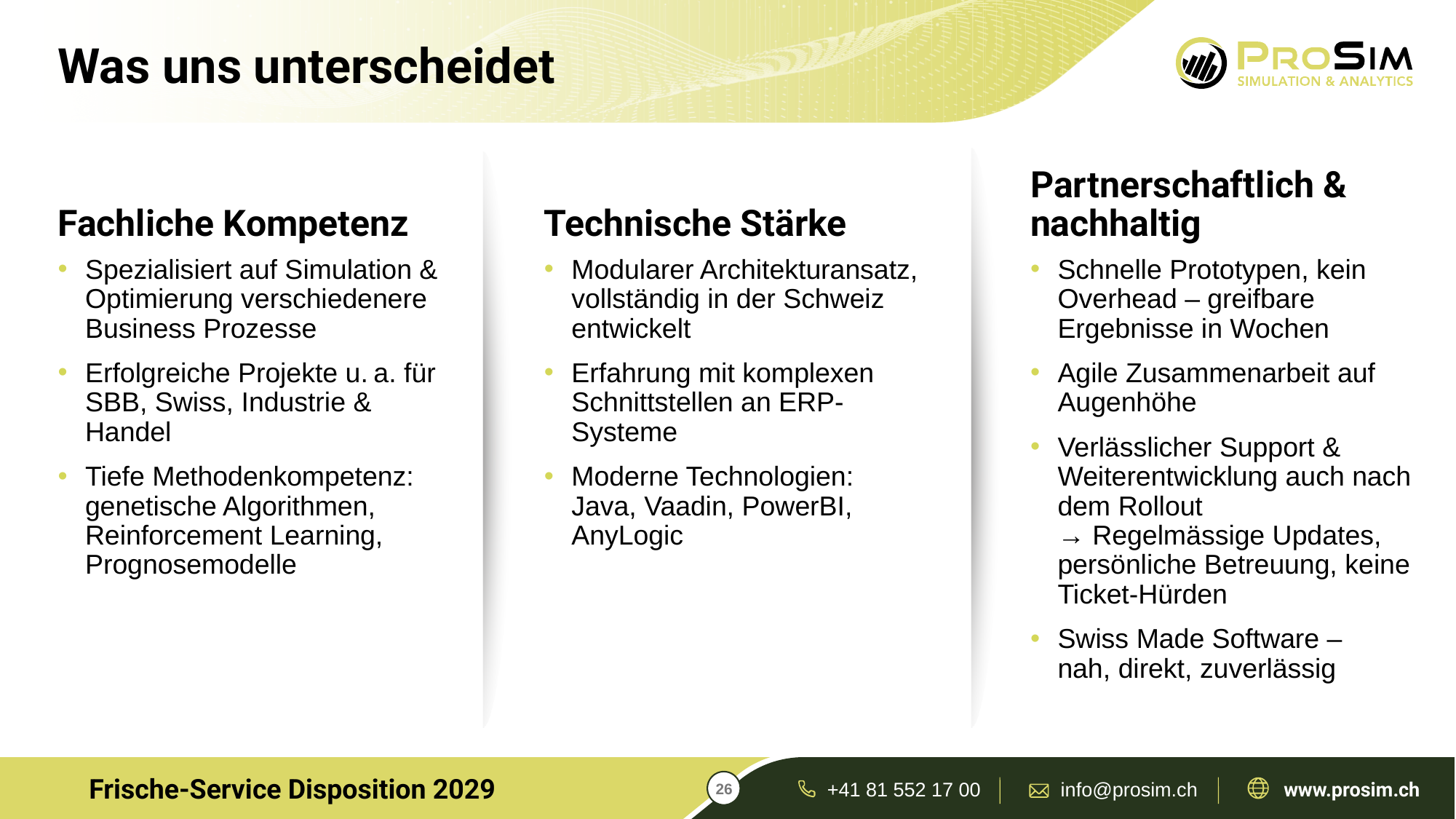

# Was uns unterscheidet
Fachliche Kompetenz
Technische Stärke
Partnerschaftlich & nachhaltig
Schnelle Prototypen, kein Overhead – greifbare Ergebnisse in Wochen
Agile Zusammenarbeit auf Augenhöhe
Verlässlicher Support & Weiterentwicklung auch nach dem Rollout
→ Regelmässige Updates, persönliche Betreuung, keine Ticket-Hürden
Swiss Made Software –
nah, direkt, zuverlässig
Spezialisiert auf Simulation & Optimierung verschiedenere Business Prozesse
Erfolgreiche Projekte u. a. für SBB, Swiss, Industrie & Handel
Tiefe Methodenkompetenz: genetische Algorithmen, Reinforcement Learning, Prognosemodelle
Modularer Architekturansatz, vollständig in der Schweiz entwickelt
Erfahrung mit komplexen Schnittstellen an ERP-Systeme
Moderne Technologien:
Java, Vaadin, PowerBI, AnyLogic
Frische-Service Disposition 2029
26